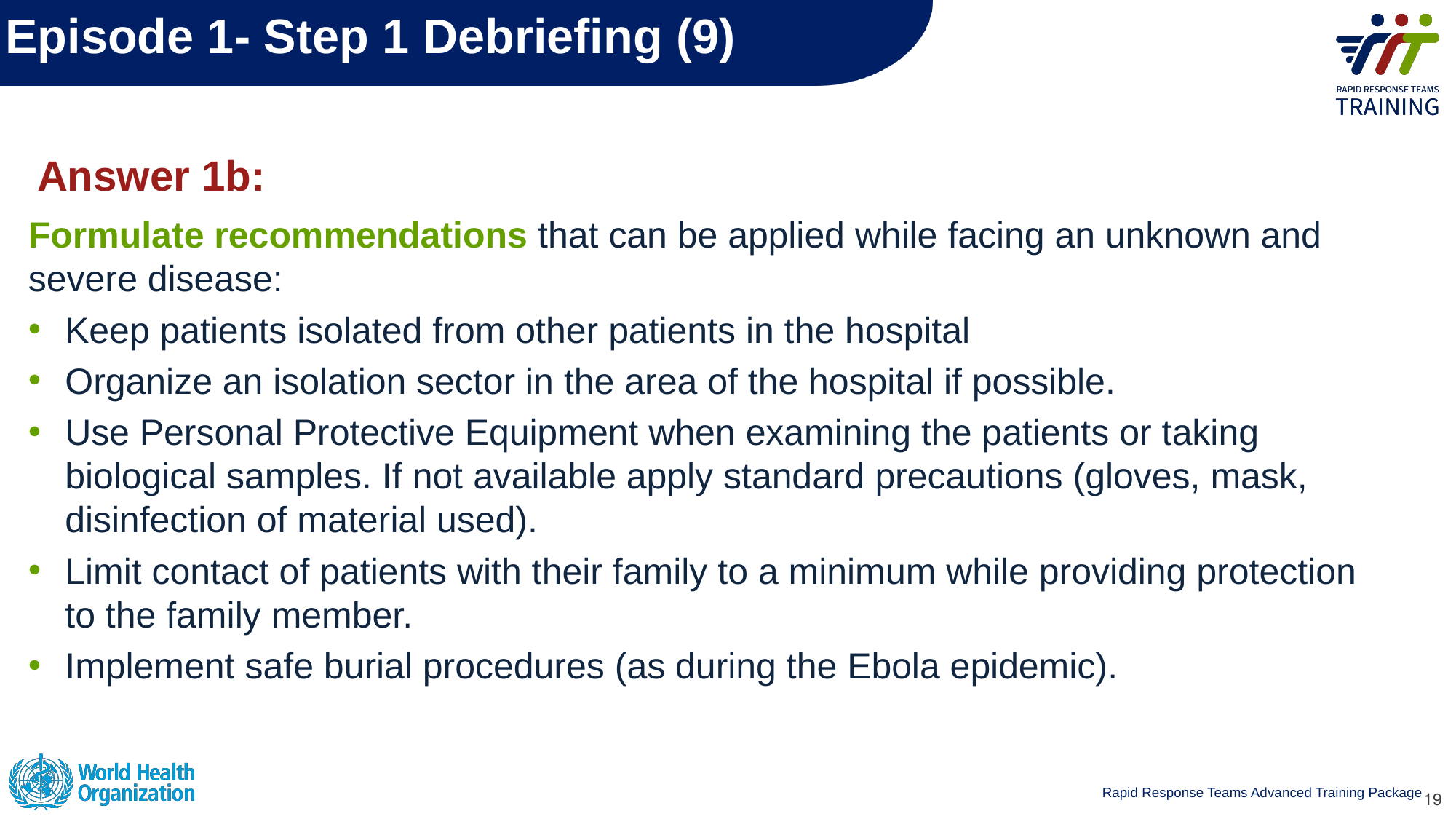

Episode 1- Step 1 Debriefing (9)
Answer 1b:
Formulate recommendations that can be applied while facing an unknown and severe disease:
Keep patients isolated from other patients in the hospital
Organize an isolation sector in the area of the hospital if possible.
Use Personal Protective Equipment when examining the patients or taking biological samples. If not available apply standard precautions (gloves, mask, disinfection of material used).
Limit contact of patients with their family to a minimum while providing protection to the family member.
Implement safe burial procedures (as during the Ebola epidemic).